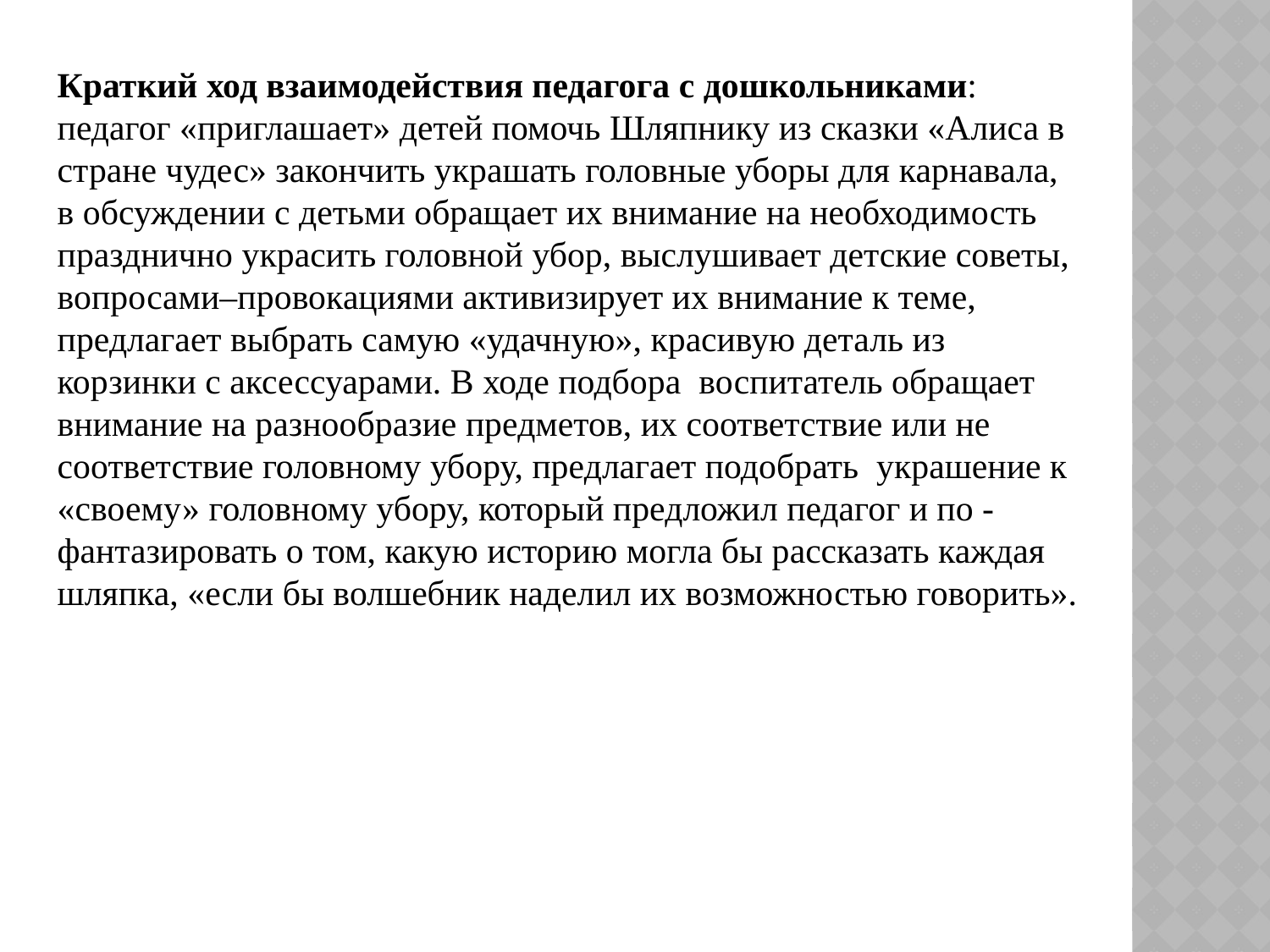

Краткий ход взаимодействия педагога с дошкольниками: педагог «приглашает» детей помочь Шляпнику из сказки «Алиса в стране чудес» закончить украшать головные уборы для карнавала, в обсуждении с детьми обращает их внимание на необходимость празднично украсить головной убор, выслушивает детские советы, вопросами–провокациями активизирует их внимание к теме, предлагает выбрать самую «удачную», красивую деталь из корзинки с аксессуарами. В ходе подбора  воспитатель обращает внимание на разнообразие предметов, их соответствие или не соответствие головному убору, предлагает подобрать  украшение к «своему» головному убору, который предложил педагог и по - фантазировать о том, какую историю могла бы рассказать каждая шляпка, «если бы волшебник наделил их возможностью говорить».